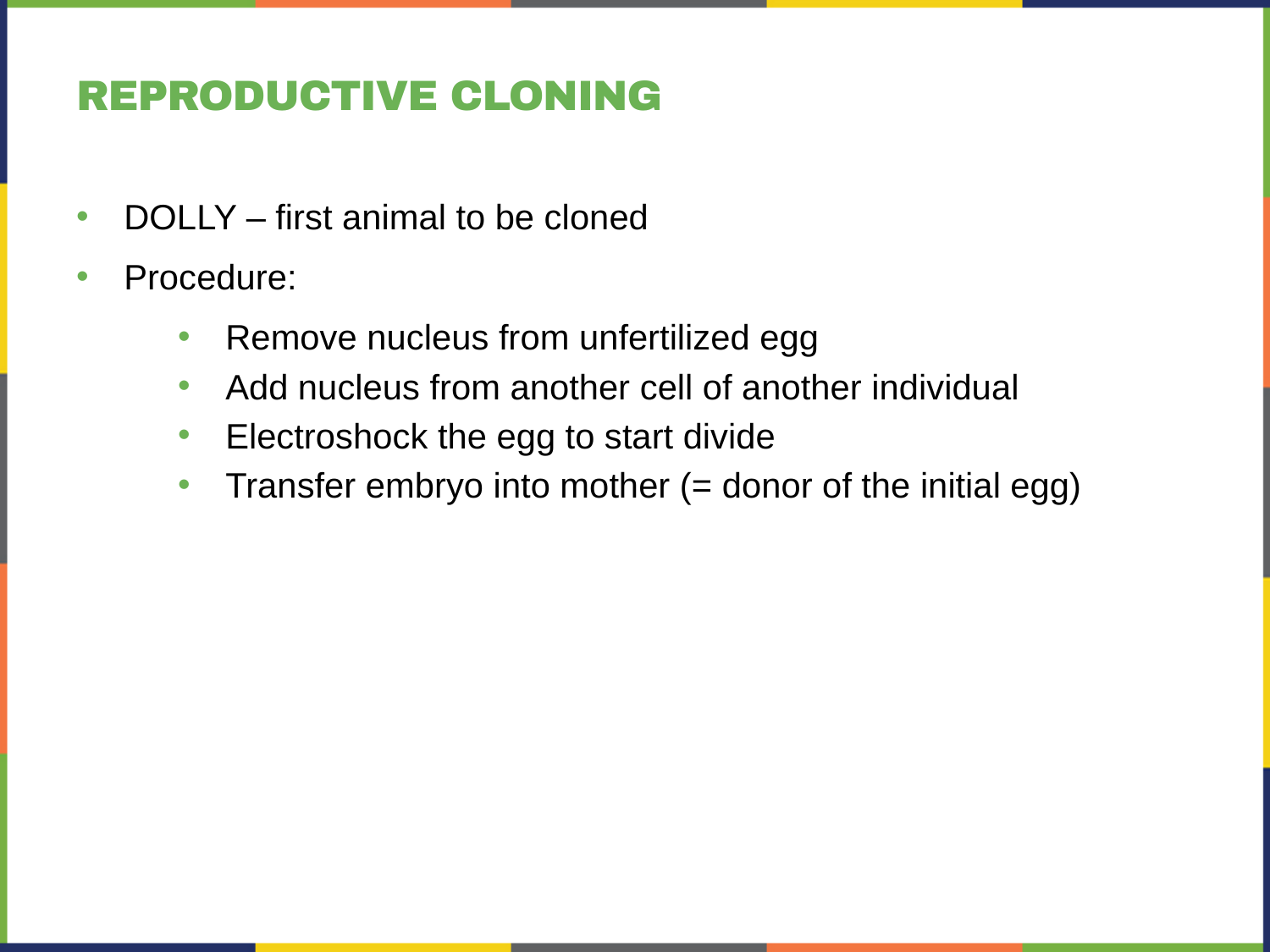

# Reproductive cloning
DOLLY – first animal to be cloned
Procedure:
Remove nucleus from unfertilized egg
Add nucleus from another cell of another individual
Electroshock the egg to start divide
Transfer embryo into mother (= donor of the initial egg)